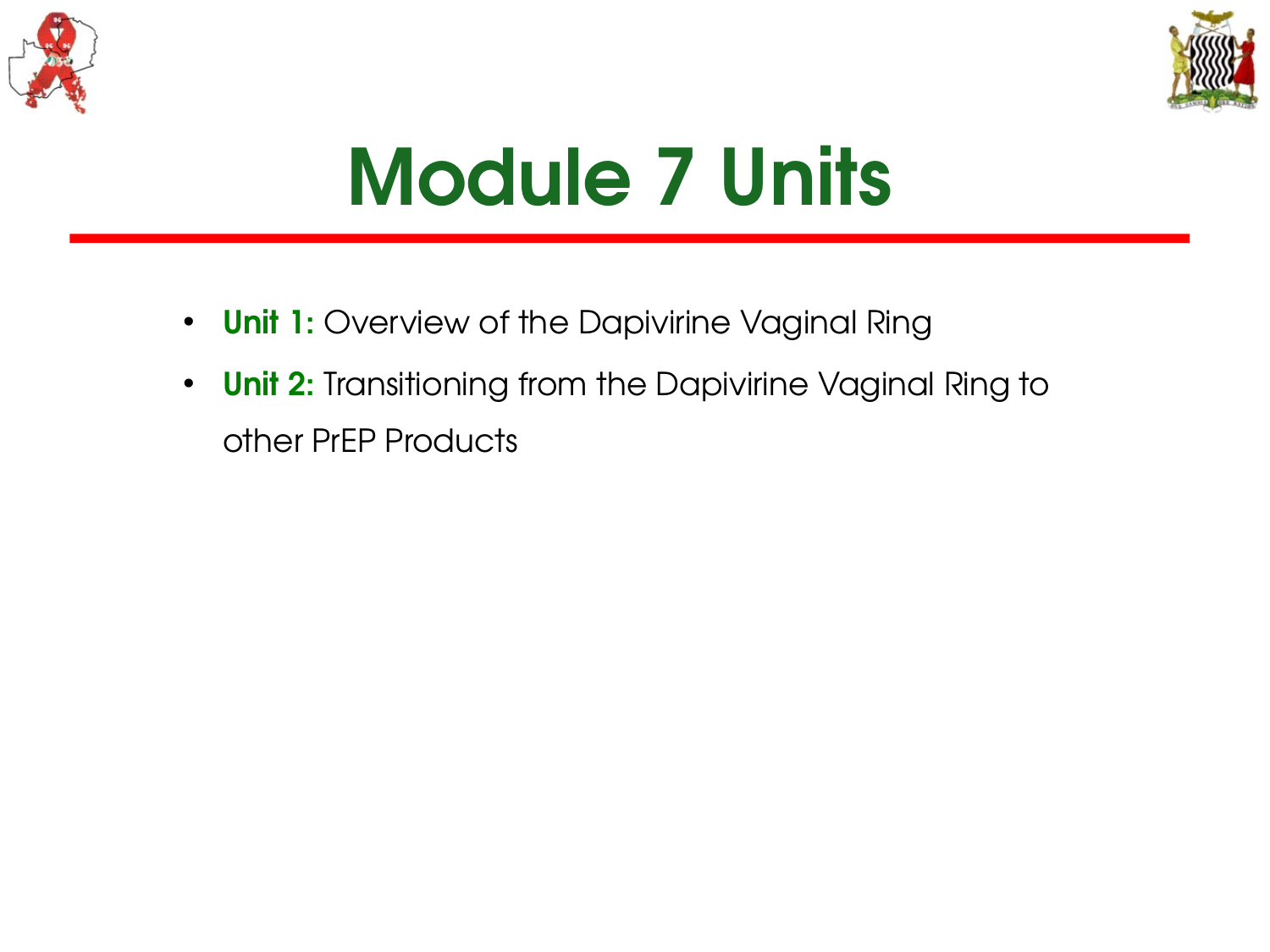

# Module 7 Units
Unit 1: Overview of the Dapivirine Vaginal Ring
Unit 2: Transitioning from the Dapivirine Vaginal Ring to other PrEP Products